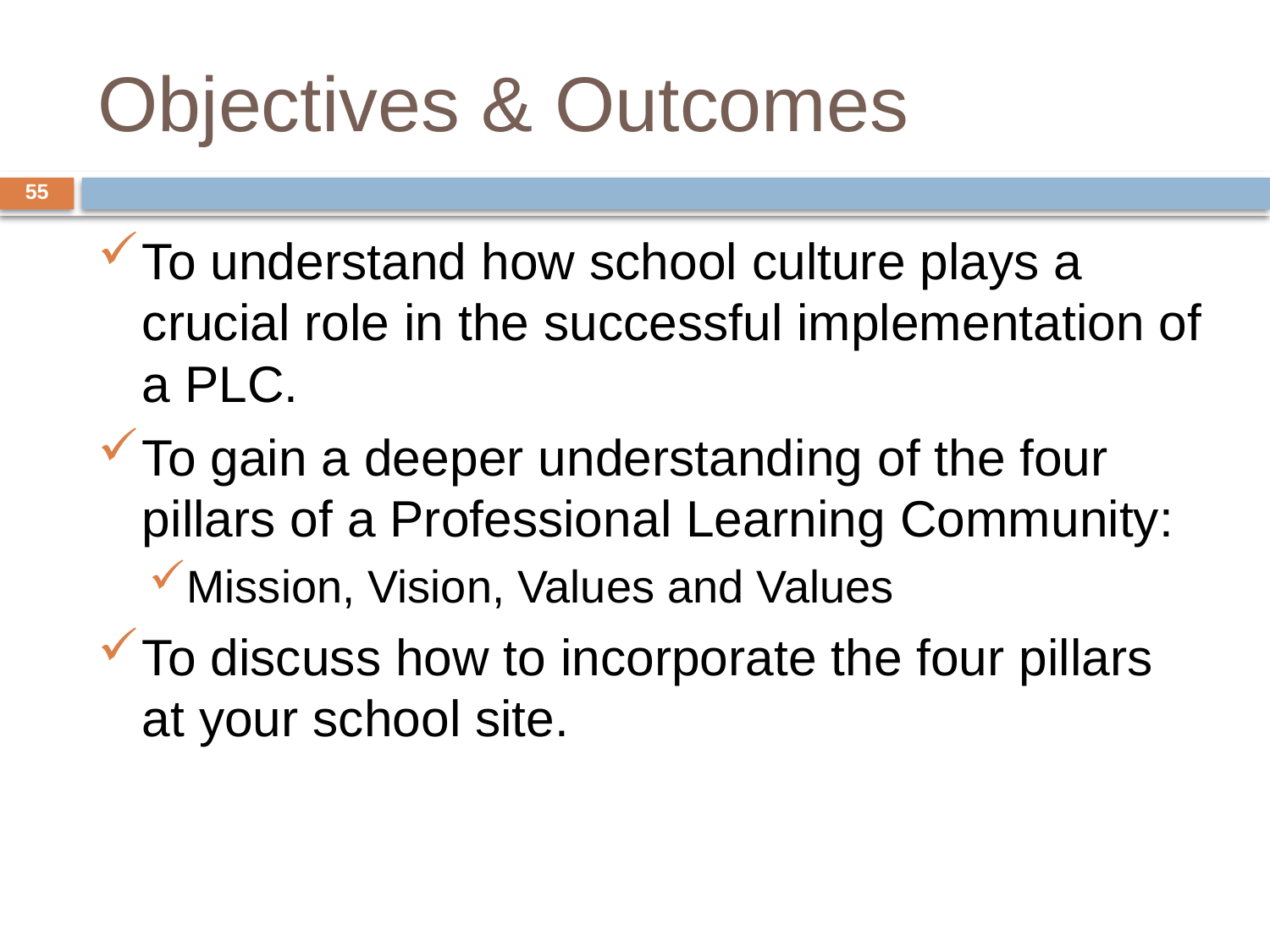

# Objectives & Outcomes
55
To understand how school culture plays a crucial role in the successful implementation of a PLC.
To gain a deeper understanding of the four pillars of a Professional Learning Community:
Mission, Vision, Values and Values
To discuss how to incorporate the four pillars at your school site.